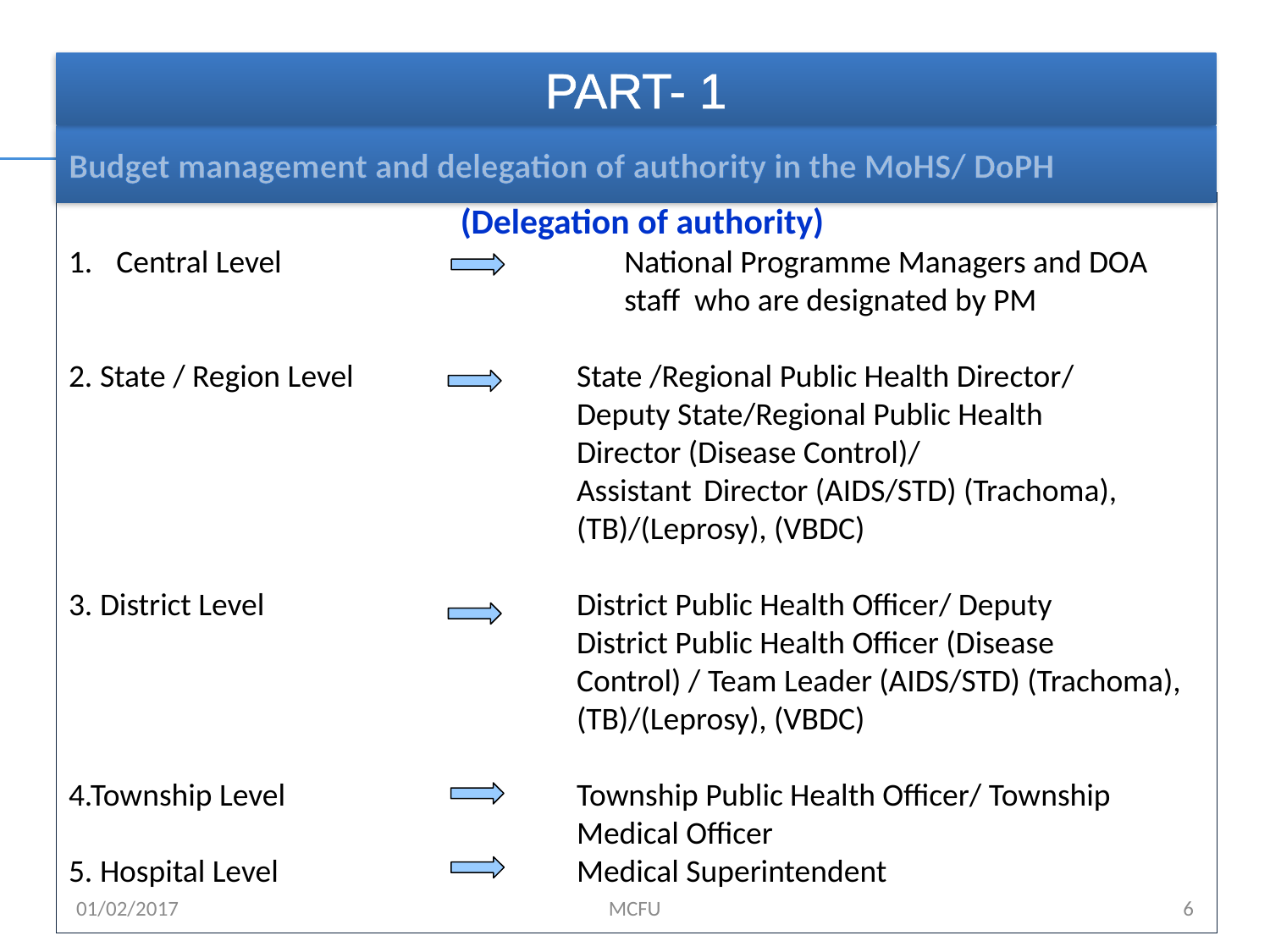

PART- 1
Budget management and delegation of authority in the MoHS/ DoPH
 (Delegation of authority)
Central Level			National Programme Managers and DOA 			       	staff  who are designated by PM

2. State / Region Level 		State /Regional Public Health Director/ 					Deputy State/Regional Public Health 					Director (Disease Control)/
				Assistant 	Director (AIDS/STD) (Trachoma), 				(TB)/(Leprosy), (VBDC)

3. District Level			District Public Health Officer/ Deputy 					District Public Health Officer (Disease 					Control) / Team Leader (AIDS/STD) (Trachoma), 				(TB)/(Leprosy), (VBDC)

4.Township Level                  		Township Public Health Officer/ Township 				Medical Officer
5. Hospital Level			Medical Superintendent

01/02/2017
MCFU
6